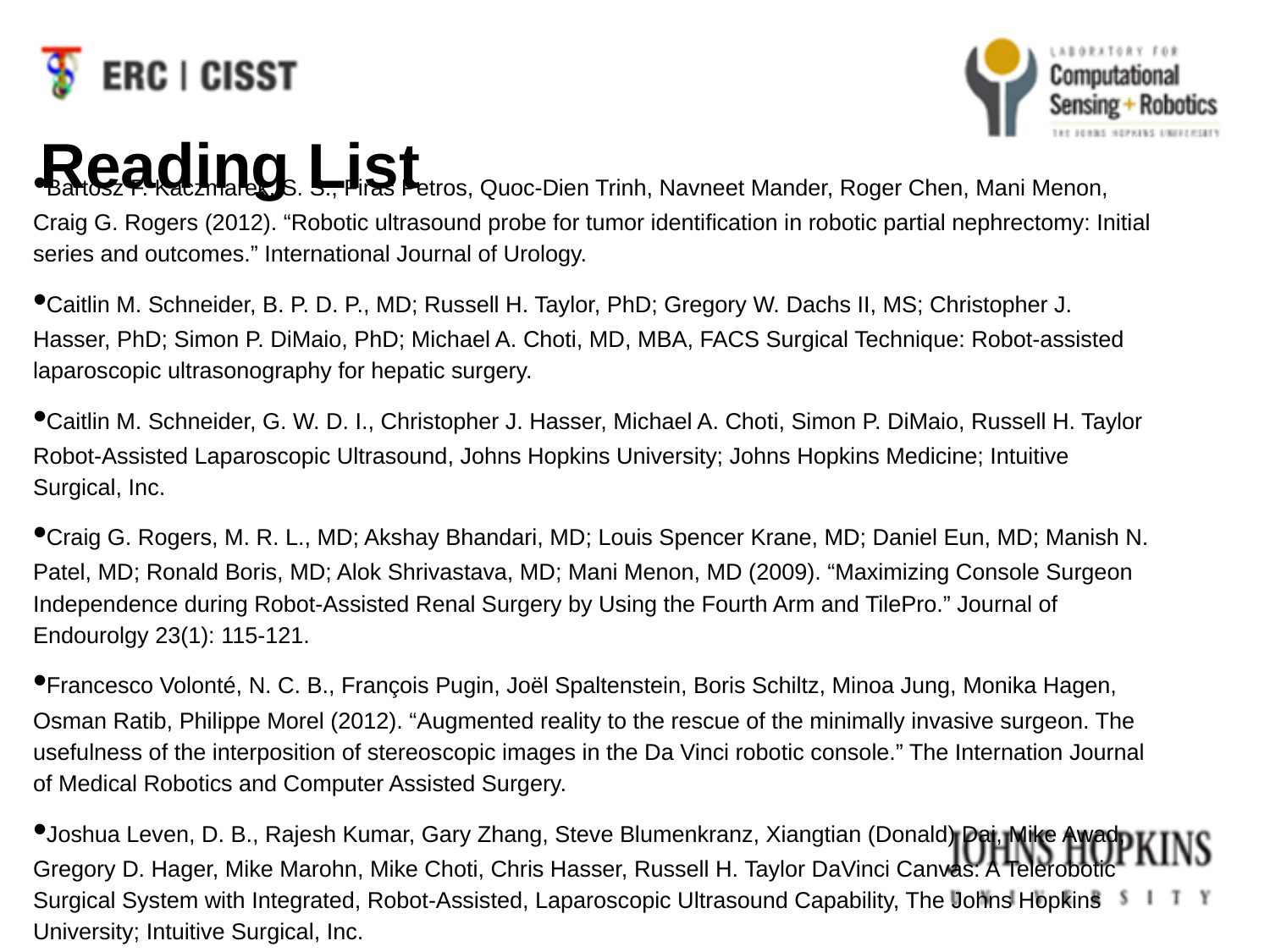

Reading List
•Bartosz F. Kaczmarek, S. S., Firas Petros, Quoc-Dien Trinh, Navneet Mander, Roger Chen, Mani Menon, Craig G. Rogers (2012). “Robotic ultrasound probe for tumor identification in robotic partial nephrectomy: Initial series and outcomes.” International Journal of Urology.
•Caitlin M. Schneider, B. P. D. P., MD; Russell H. Taylor, PhD; Gregory W. Dachs II, MS; Christopher J. Hasser, PhD; Simon P. DiMaio, PhD; Michael A. Choti, MD, MBA, FACS Surgical Technique: Robot-assisted laparoscopic ultrasonography for hepatic surgery.
•Caitlin M. Schneider, G. W. D. I., Christopher J. Hasser, Michael A. Choti, Simon P. DiMaio, Russell H. Taylor Robot-Assisted Laparoscopic Ultrasound, Johns Hopkins University; Johns Hopkins Medicine; Intuitive Surgical, Inc.
•Craig G. Rogers, M. R. L., MD; Akshay Bhandari, MD; Louis Spencer Krane, MD; Daniel Eun, MD; Manish N. Patel, MD; Ronald Boris, MD; Alok Shrivastava, MD; Mani Menon, MD (2009). “Maximizing Console Surgeon Independence during Robot-Assisted Renal Surgery by Using the Fourth Arm and TilePro.” Journal of Endourolgy 23(1): 115-121.
•Francesco Volonté, N. C. B., François Pugin, Joël Spaltenstein, Boris Schiltz, Minoa Jung, Monika Hagen, Osman Ratib, Philippe Morel (2012). “Augmented reality to the rescue of the minimally invasive surgeon. The usefulness of the interposition of stereoscopic images in the Da Vinci robotic console.” The Internation Journal of Medical Robotics and Computer Assisted Surgery.
•Joshua Leven, D. B., Rajesh Kumar, Gary Zhang, Steve Blumenkranz, Xiangtian (Donald) Dai, Mike Awad, Gregory D. Hager, Mike Marohn, Mike Choti, Chris Hasser, Russell H. Taylor DaVinci Canvas: A Telerobotic Surgical System with Integrated, Robot-Assisted, Laparoscopic Ultrasound Capability, The Johns Hopkins University; Intuitive Surgical, Inc.